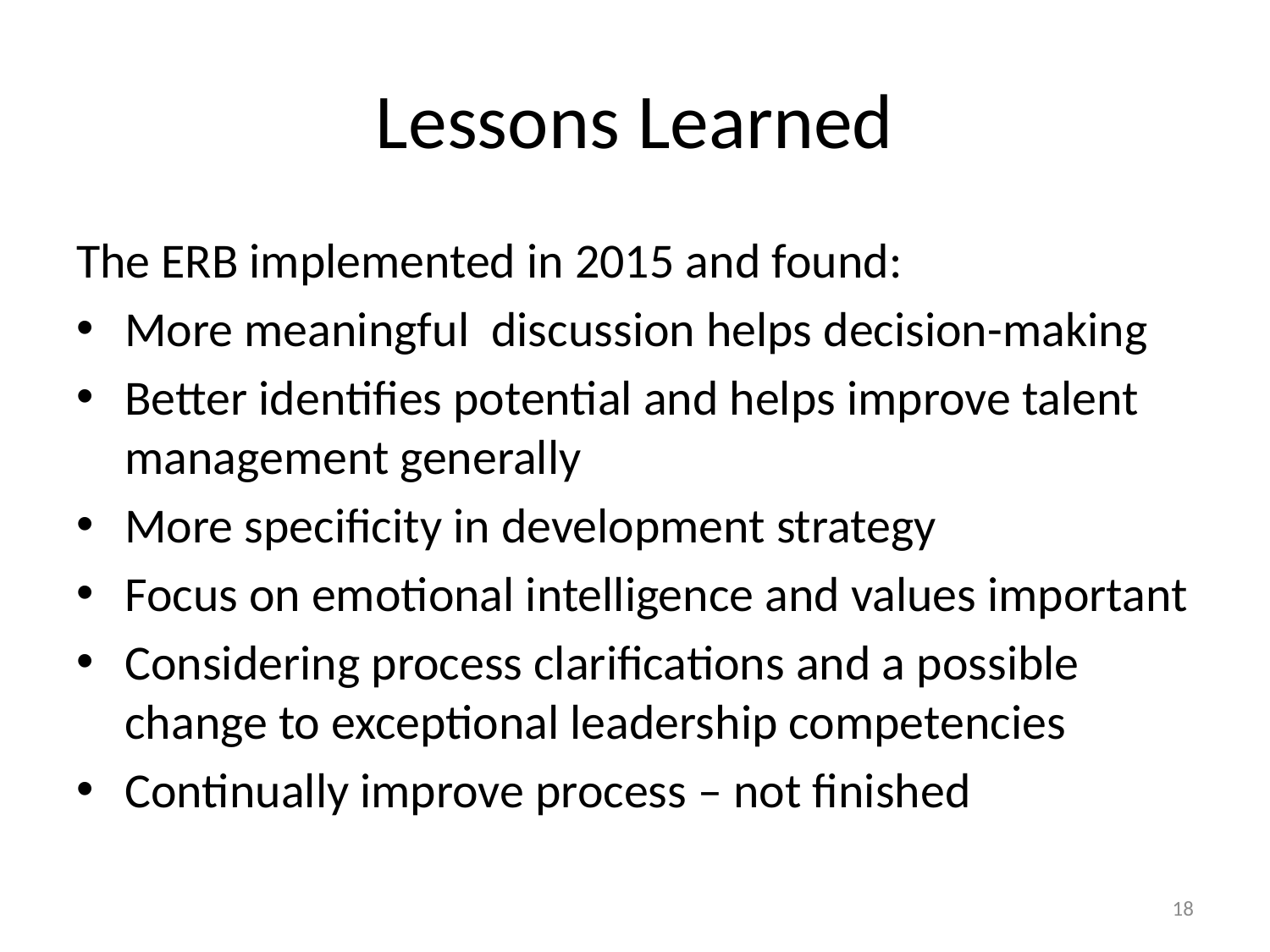

# Lessons Learned
The ERB implemented in 2015 and found:
More meaningful  discussion helps decision-making
Better identifies potential and helps improve talent management generally
More specificity in development strategy
Focus on emotional intelligence and values important
Considering process clarifications and a possible change to exceptional leadership competencies
Continually improve process – not finished

18